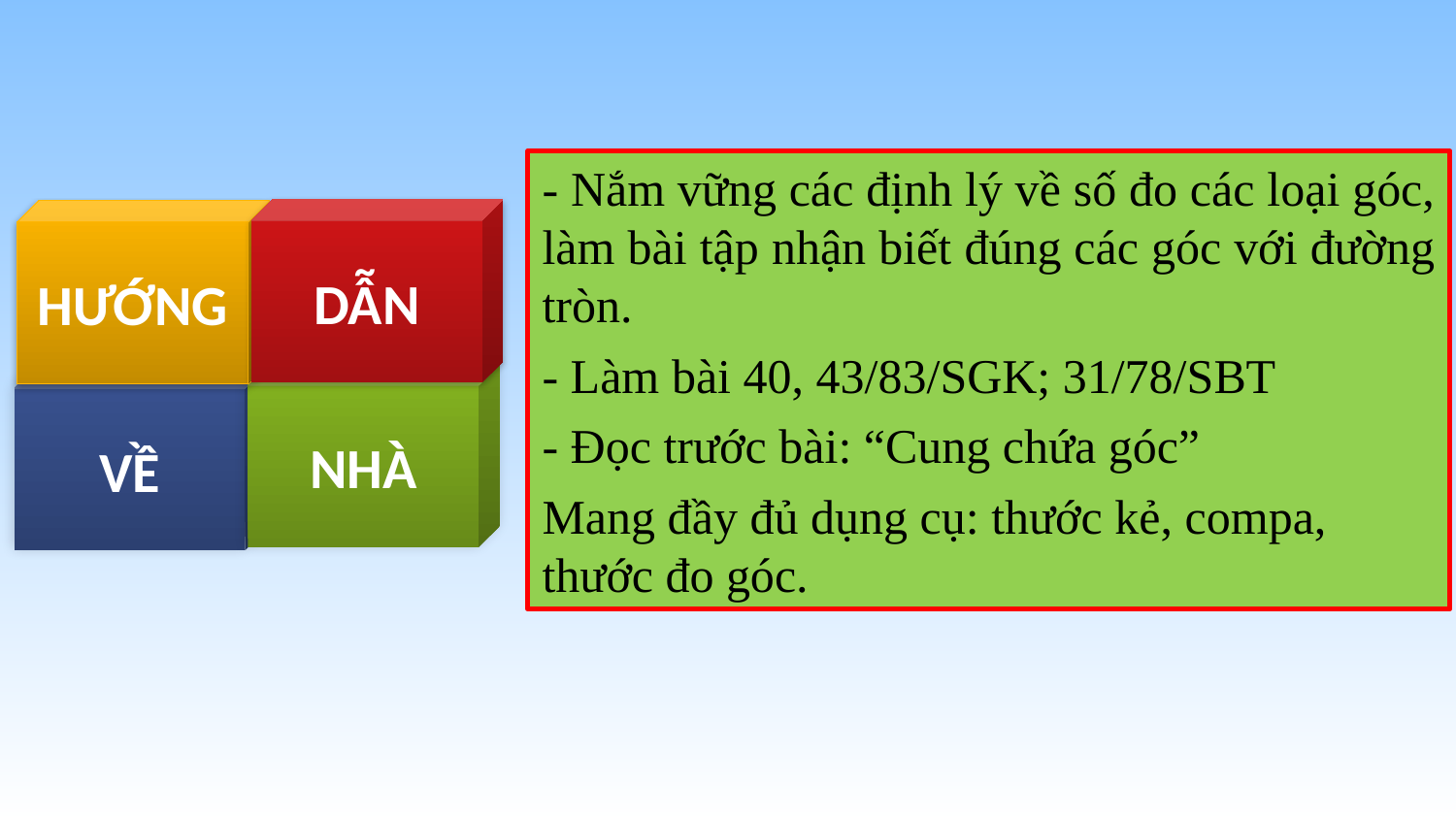

- Nắm vững các định lý về số đo các loại góc, làm bài tập nhận biết đúng các góc với đường tròn.
- Làm bài 40, 43/83/SGK; 31/78/SBT
- Đọc trước bài: “Cung chứa góc”
Mang đầy đủ dụng cụ: thước kẻ, compa, thước đo góc.
DẪN
HƯỚNG
NHÀ
VỀ